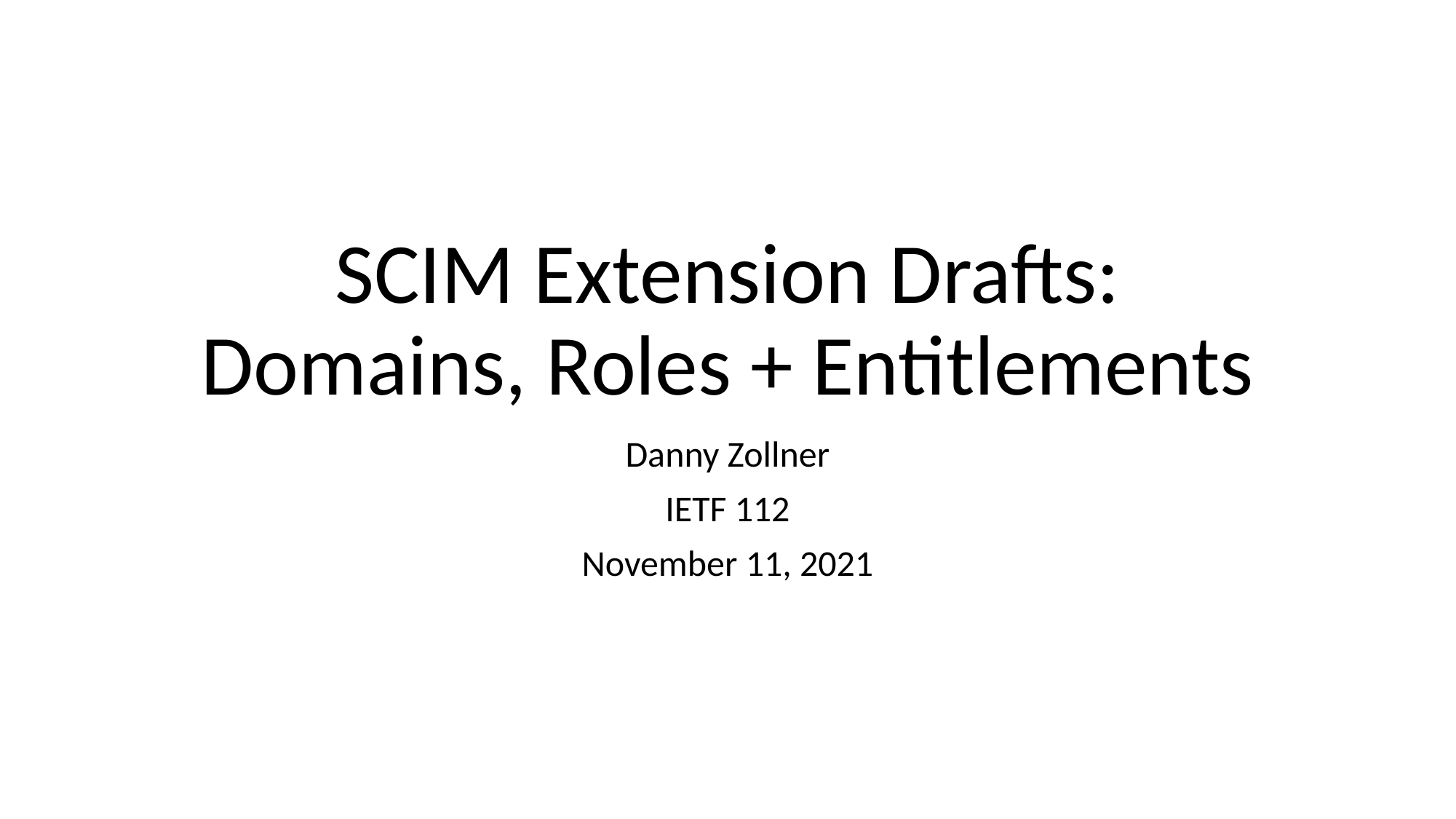

# SCIM Extension Drafts: Domains, Roles + Entitlements
Danny Zollner
IETF 112
November 11, 2021